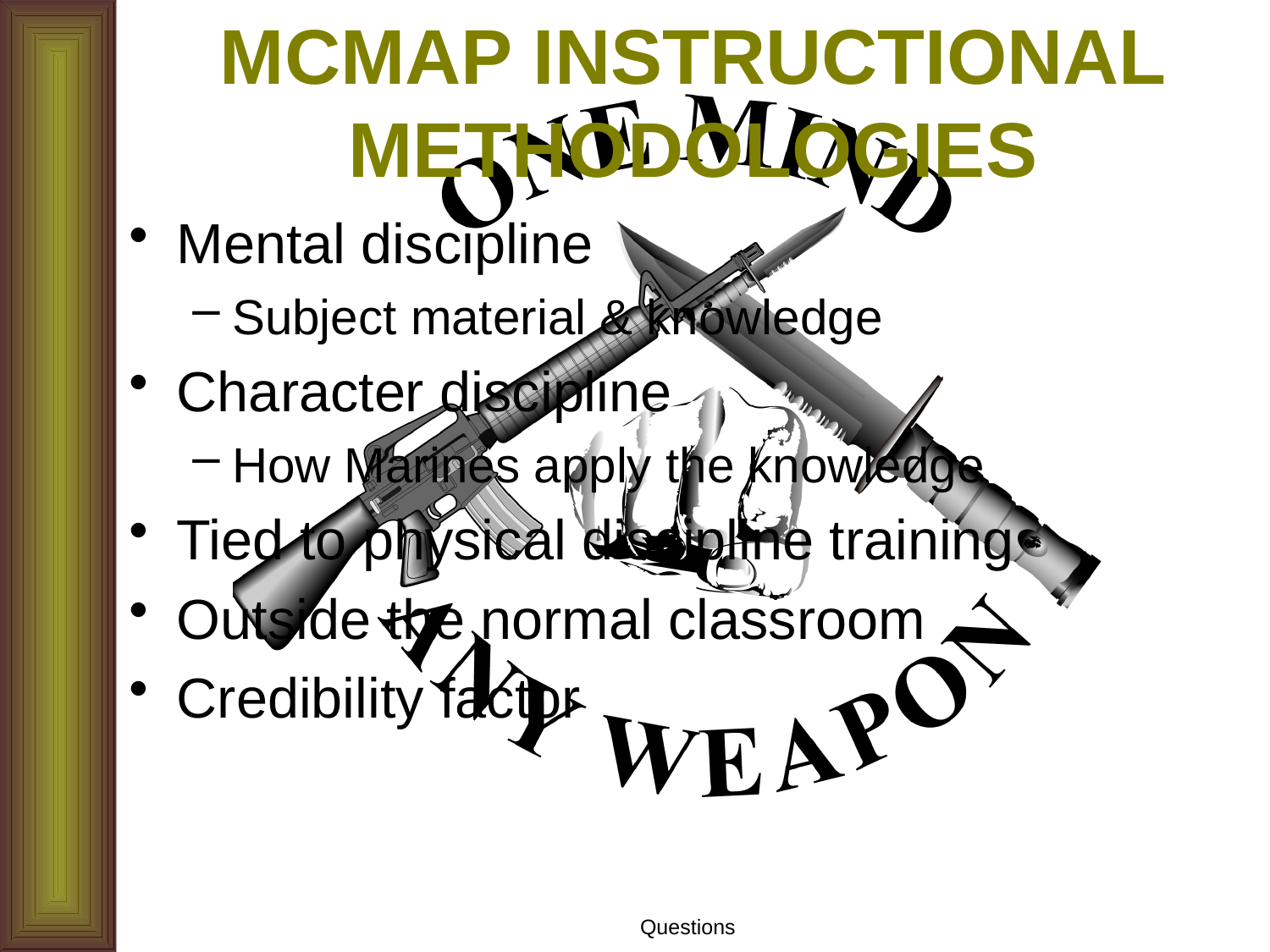

# MCMAP INSTRUCTIONAL METHODOLOGIES
Mental discipline
Subject material & knowledge
Character discipline
How Marines apply the knowledge
Tied to physical discipline training
Outside the normal classroom
Credibility factor
Questions